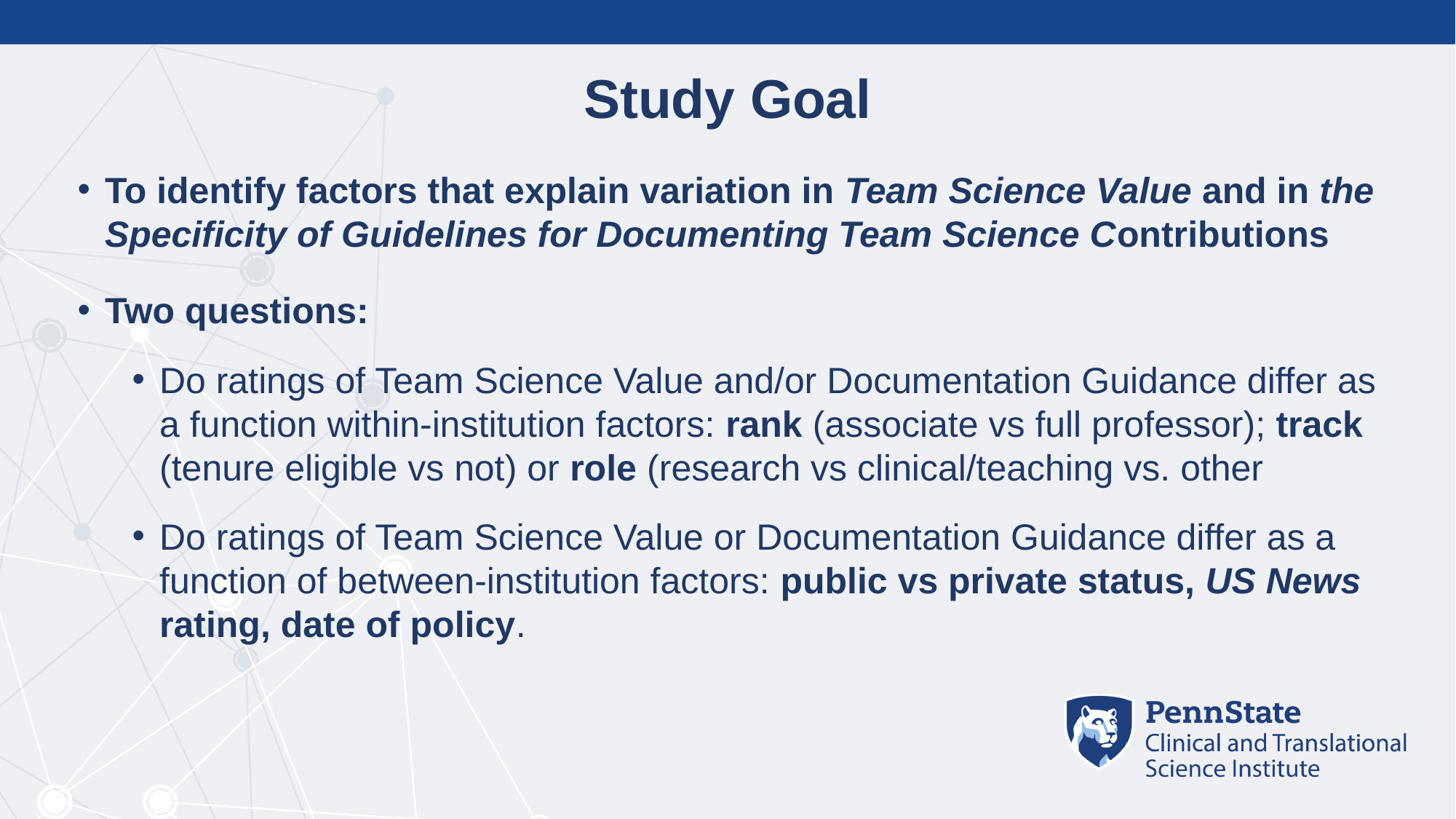

# Study Goal
To identify factors that explain variation in Team Science Value and in the Specificity of Guidelines for Documenting Team Science Contributions
Two questions:
Do ratings of Team Science Value and/or Documentation Guidance differ as a function within-institution factors: rank (associate vs full professor); track (tenure eligible vs not) or role (research vs clinical/teaching vs. other
Do ratings of Team Science Value or Documentation Guidance differ as a function of between-institution factors: public vs private status, US News rating, date of policy.